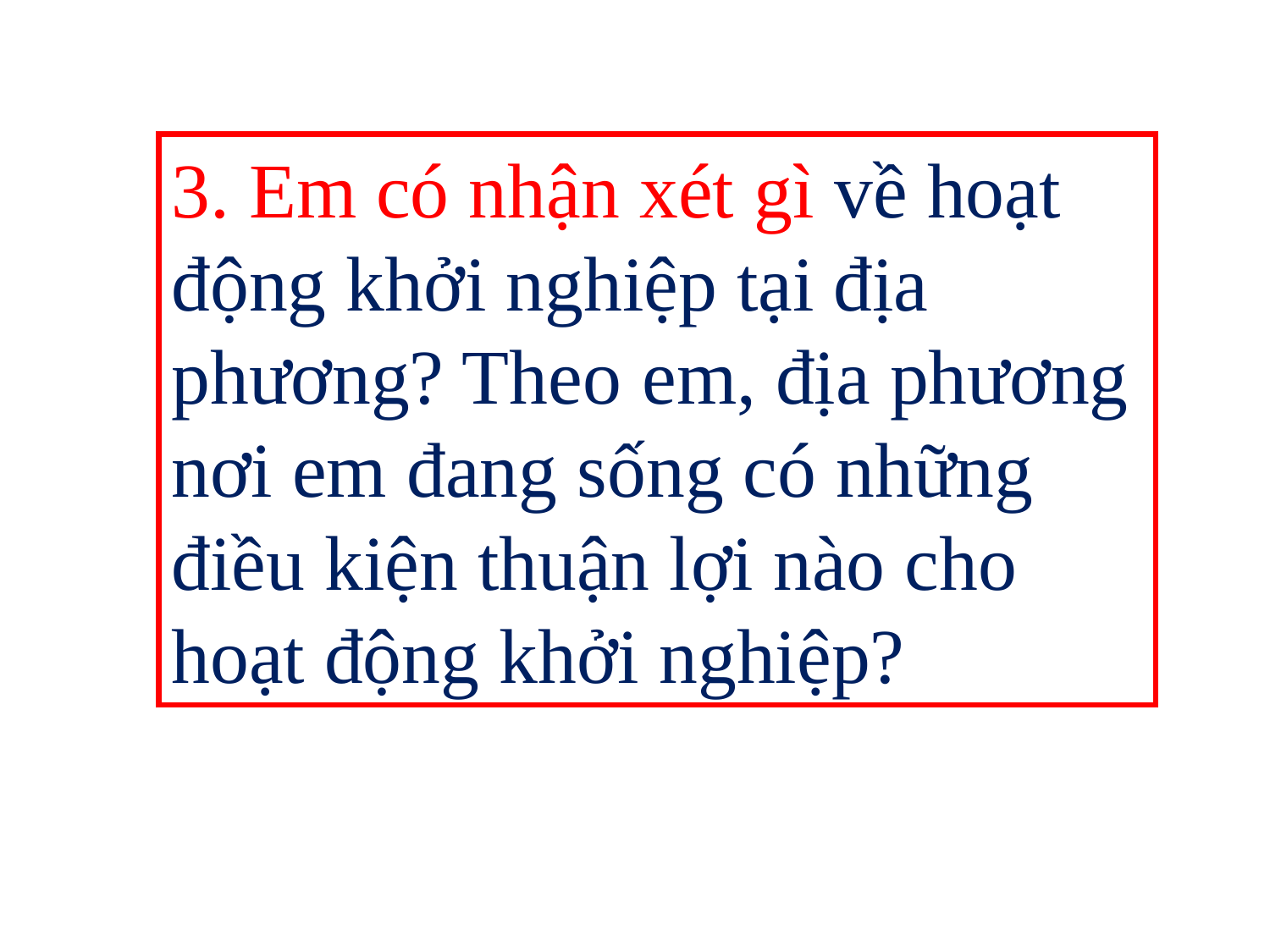

3. Em có nhận xét gì về hoạt động khởi nghiệp tại địa phương? Theo em, địa phương nơi em đang sống có những điều kiện thuận lợi nào cho hoạt động khởi nghiệp?